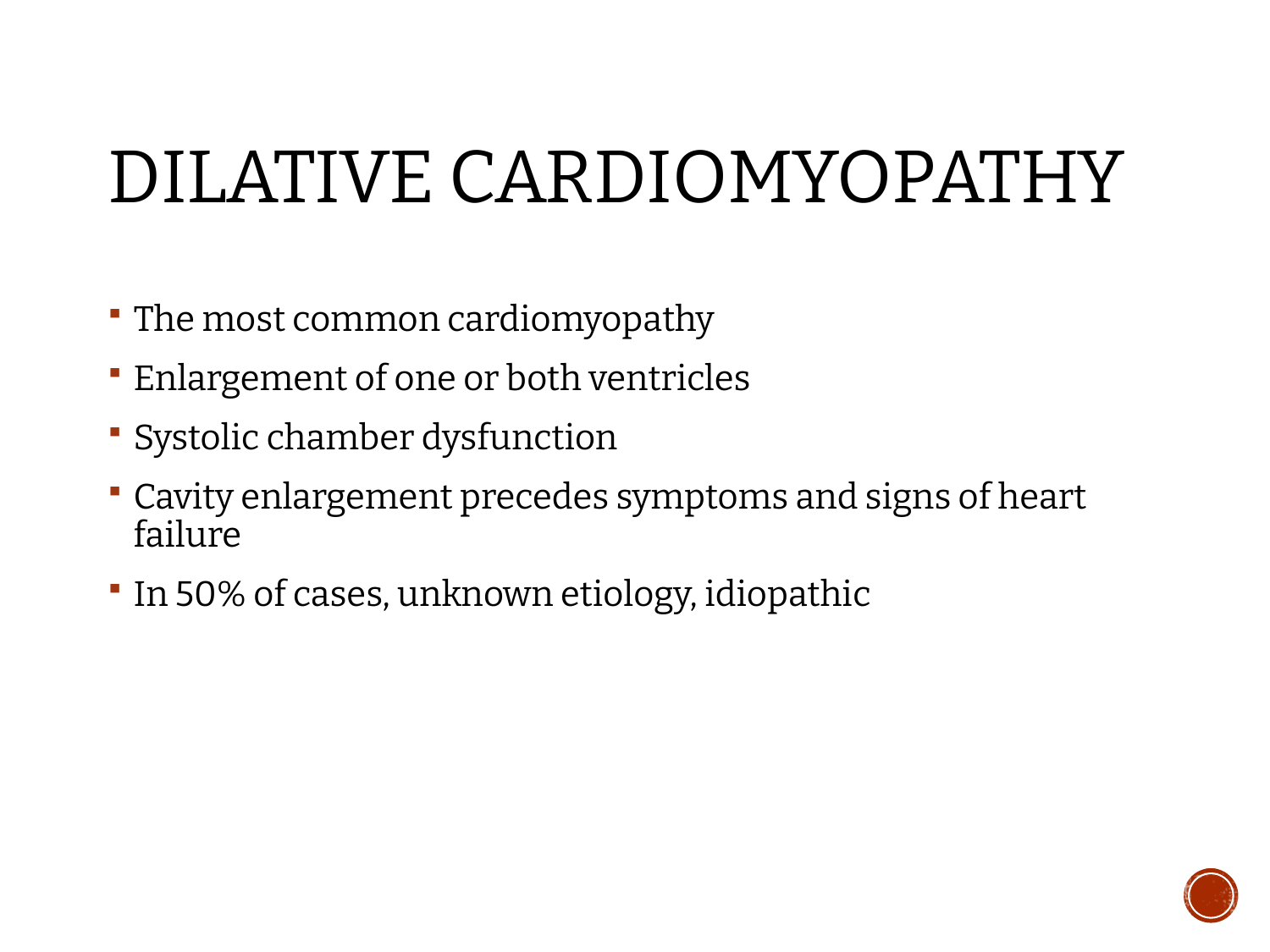

# DILATiVE CARDIOMYOPATHY
The most common cardiomyopathy
Enlargement of one or both ventricles
Systolic chamber dysfunction
Cavity enlargement precedes symptoms and signs of heart failure
In 50% of cases, unknown etiology, idiopathic